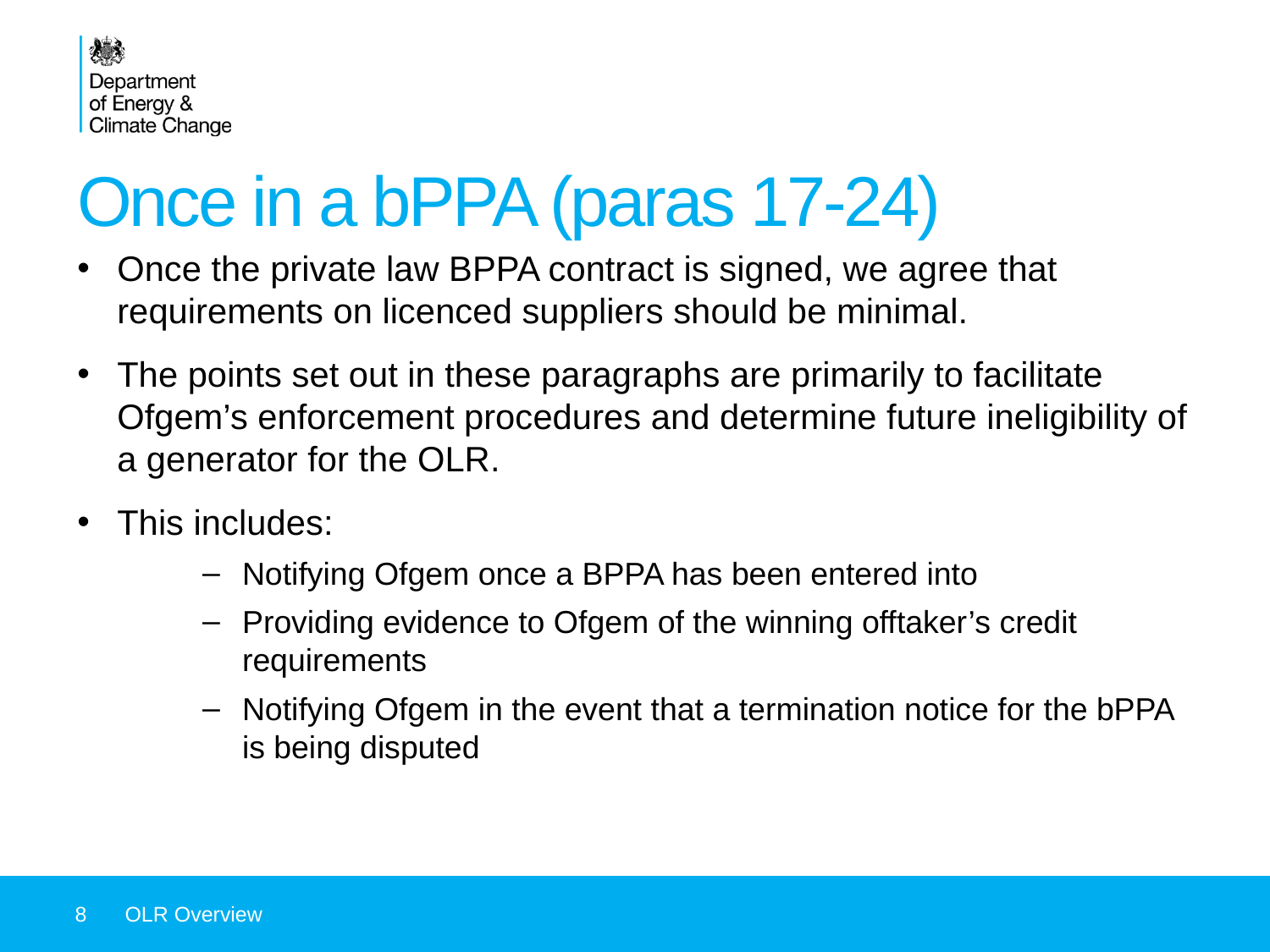

# Once in a bPPA (paras 17-24)
Once the private law BPPA contract is signed, we agree that requirements on licenced suppliers should be minimal.
The points set out in these paragraphs are primarily to facilitate Ofgem’s enforcement procedures and determine future ineligibility of a generator for the OLR.
This includes:
Notifying Ofgem once a BPPA has been entered into
Providing evidence to Ofgem of the winning offtaker’s credit requirements
Notifying Ofgem in the event that a termination notice for the bPPA is being disputed
8
OLR Overview